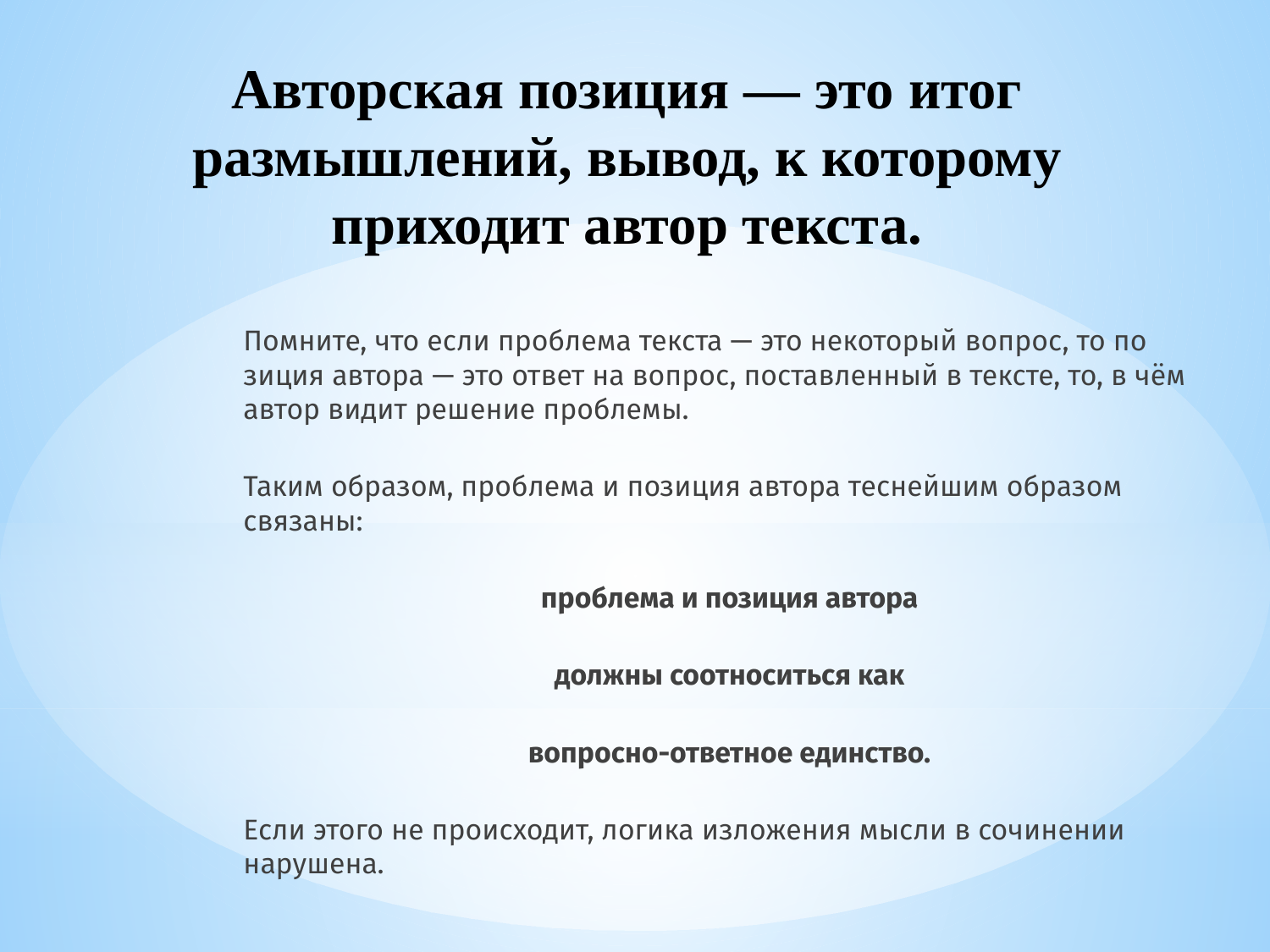

# Авторская позиция — это итог размышлений, вывод, к которому при­ходит автор текста.
Помните, что если проблема текста — это некоторый вопрос, то по­зиция автора — это ответ на вопрос, поставленный в тексте, то, в чём автор видит решение проблемы.
Таким образом, проблема и позиция автора теснейшим образом связаны:
проблема и позиция автора
должны соотноситься как
вопросно-ответное единство.
Если этого не происходит, логика изложения мысли в сочинении нарушена.